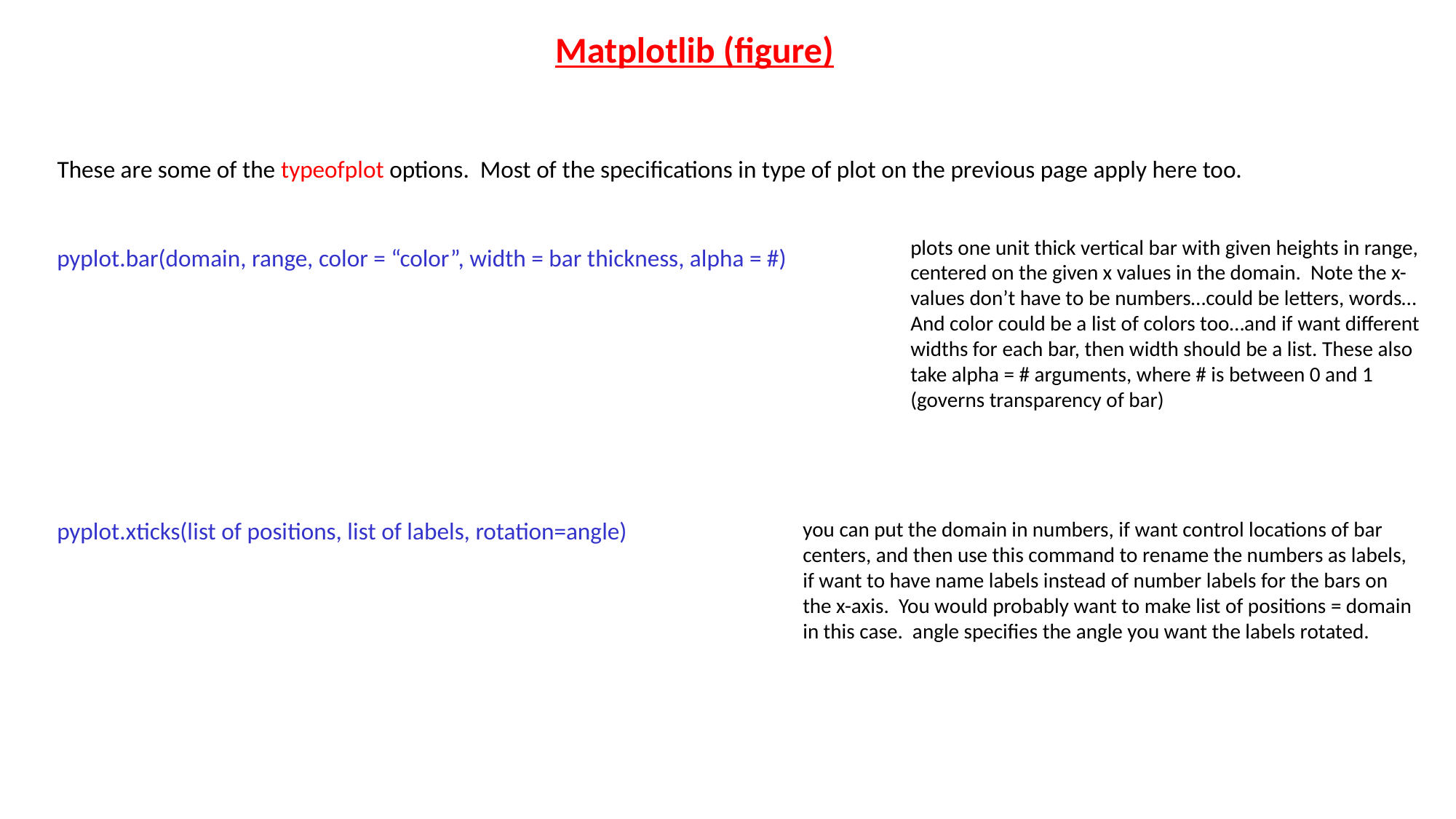

Matplotlib (figure)
These are some of the typeofplot options.  Most of the specifications in type of plot on the previous page apply here too.
plots one unit thick vertical bar with given heights in range, centered on the given x values in the domain.  Note the x-values don’t have to be numbers…could be letters, words…
And color could be a list of colors too…and if want different widths for each bar, then width should be a list. These also take alpha = # arguments, where # is between 0 and 1 (governs transparency of bar)
pyplot.bar(domain, range, color = “color”, width = bar thickness, alpha = #)
pyplot.xticks(list of positions, list of labels, rotation=angle)
you can put the domain in numbers, if want control locations of bar centers, and then use this command to rename the numbers as labels, if want to have name labels instead of number labels for the bars on the x-axis.  You would probably want to make list of positions = domain in this case.  angle specifies the angle you want the labels rotated.